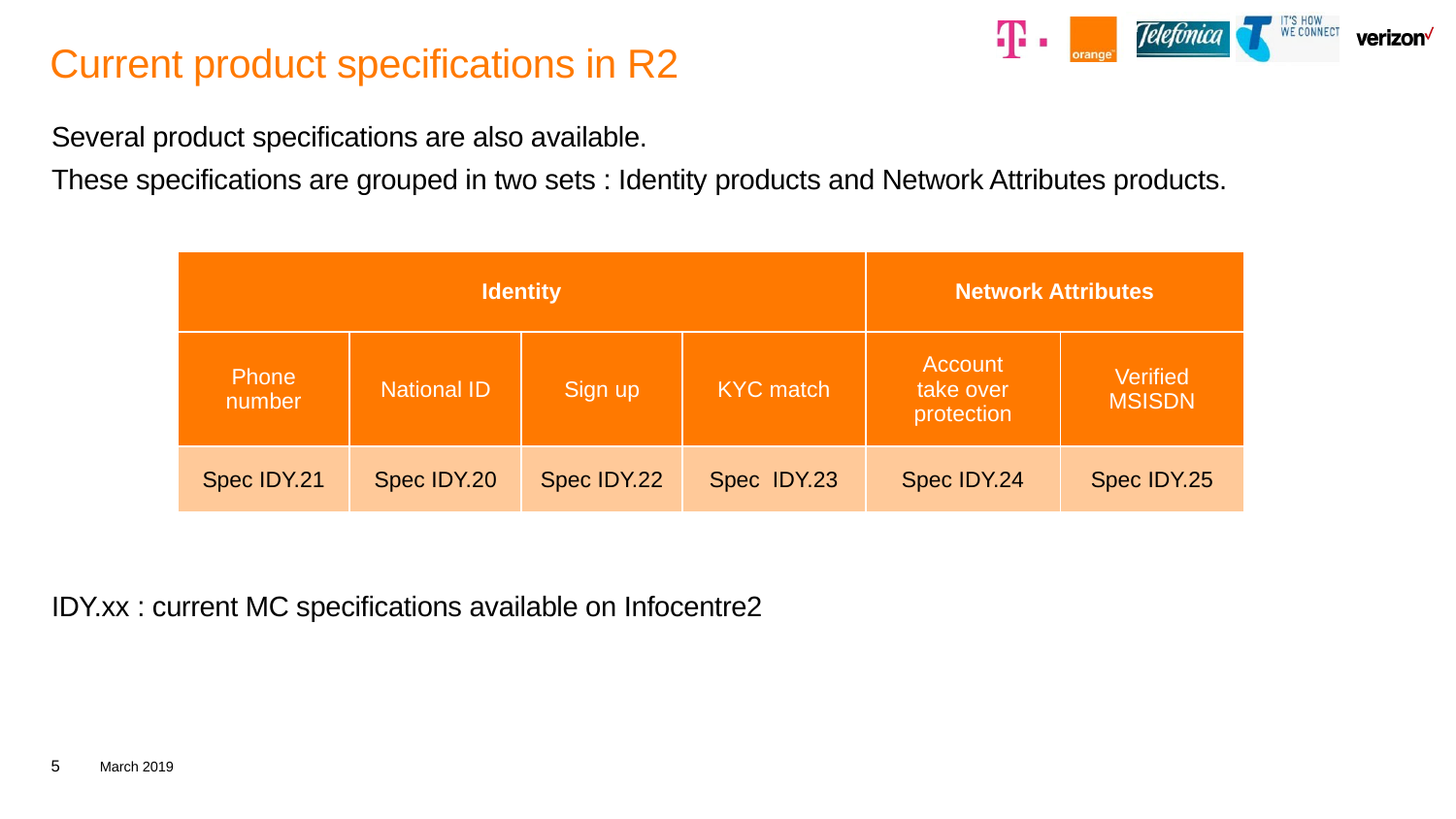

# Current product specifications in R2
Several product specifications are also available.
These specifications are grouped in two sets : Identity products and Network Attributes products.

IDY.xx : current MC specifications available on Infocentre2

| Identity |  |  |  | Network Attributes |  |
| --- | --- | --- | --- | --- | --- |
| Phone number | National ID | Sign up | KYC match | Account take over protection | Verified MSISDN |
| Spec IDY.21 | Spec IDY.20 | Spec IDY.22 | Spec IDY.23 | Spec IDY.24 | Spec IDY.25 |